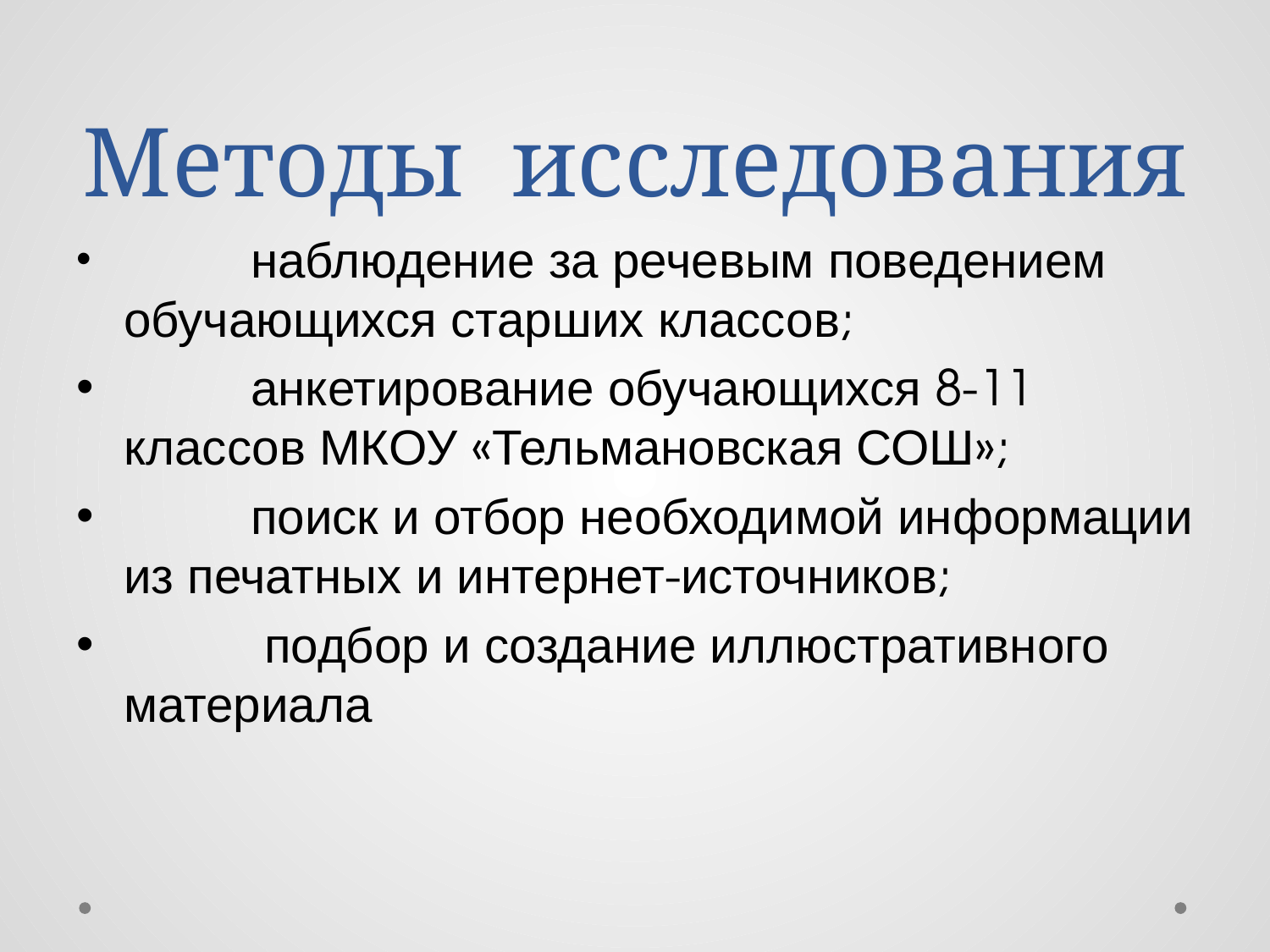

# Методы  исследования
	наблюдение за речевым поведением обучающихся старших классов;
	анкетирование обучающихся 8-11 классов МКОУ «Тельмановская СОШ»;
	поиск и отбор необходимой информации из печатных и интернет-источников;
	 подбор и создание иллюстративного материала